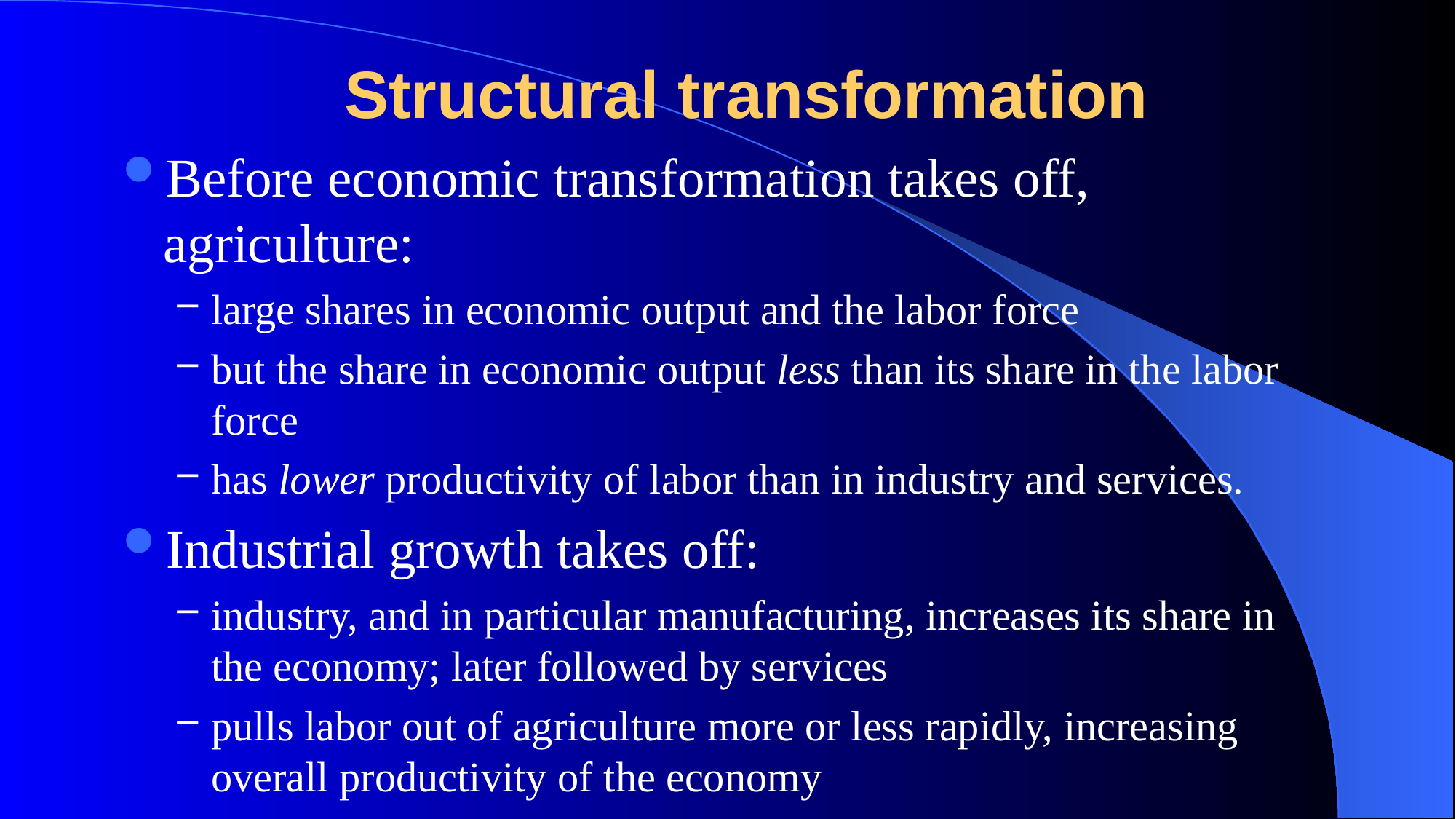

# Structural transformation
Before economic transformation takes off, agriculture:
large shares in economic output and the labor force
but the share in economic output less than its share in the labor force
has lower productivity of labor than in industry and services.
Industrial growth takes off:
industry, and in particular manufacturing, increases its share in the economy; later followed by services
pulls labor out of agriculture more or less rapidly, increasing overall productivity of the economy